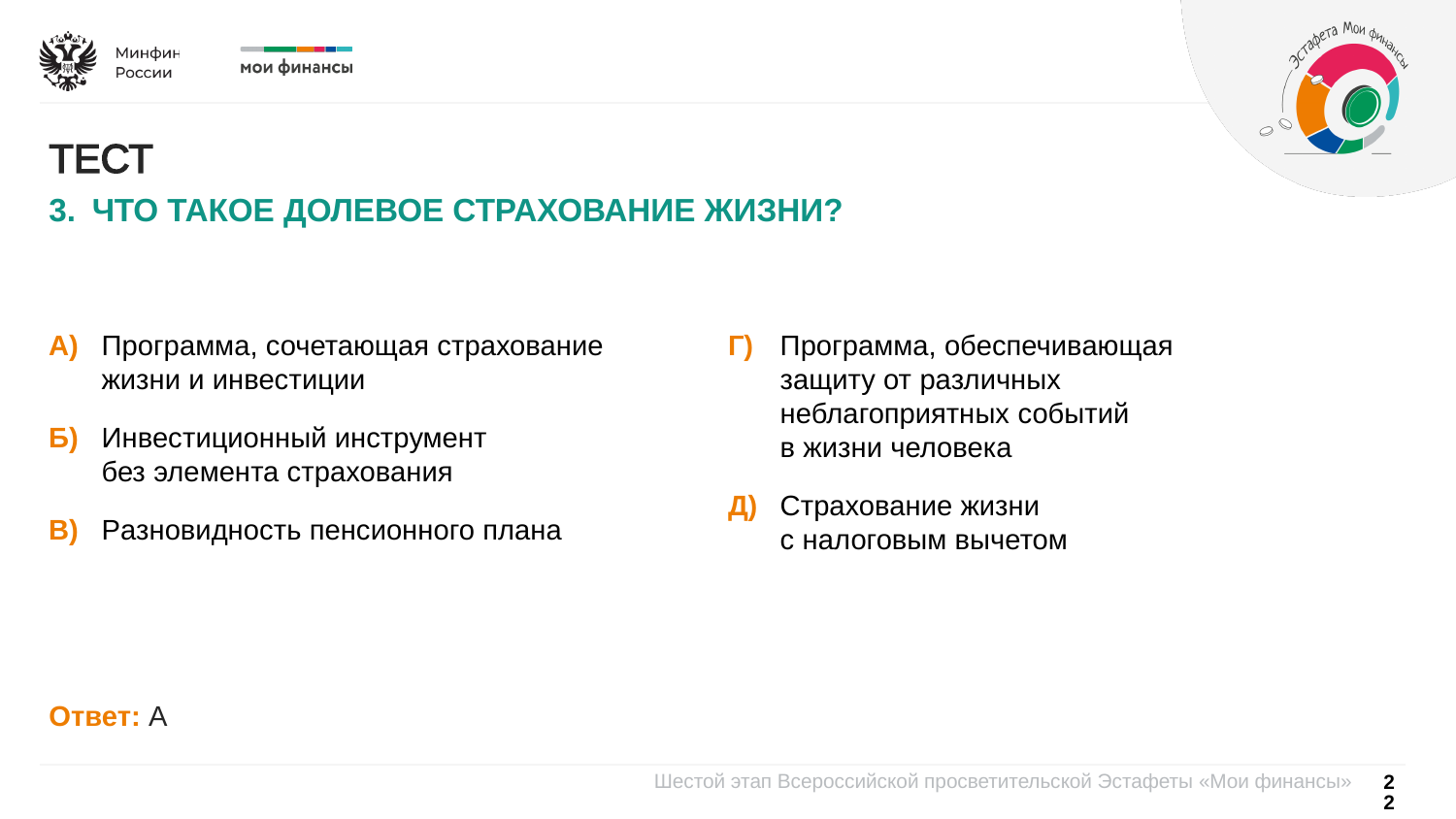

ТЕСТ
ЧТО ТАКОЕ ДОЛЕВОЕ СТРАХОВАНИЕ ЖИЗНИ?
А)
Б)
В)
Программа, сочетающая страхование жизни и инвестиции
Инвестиционный инструмент
без элемента страхования
Разновидность пенсионного плана
Г)
Д)
Программа, обеспечивающая защиту от различных неблагоприятных событий
в жизни человека
Страхование жизни
с налоговым вычетом
Ответ: А
22